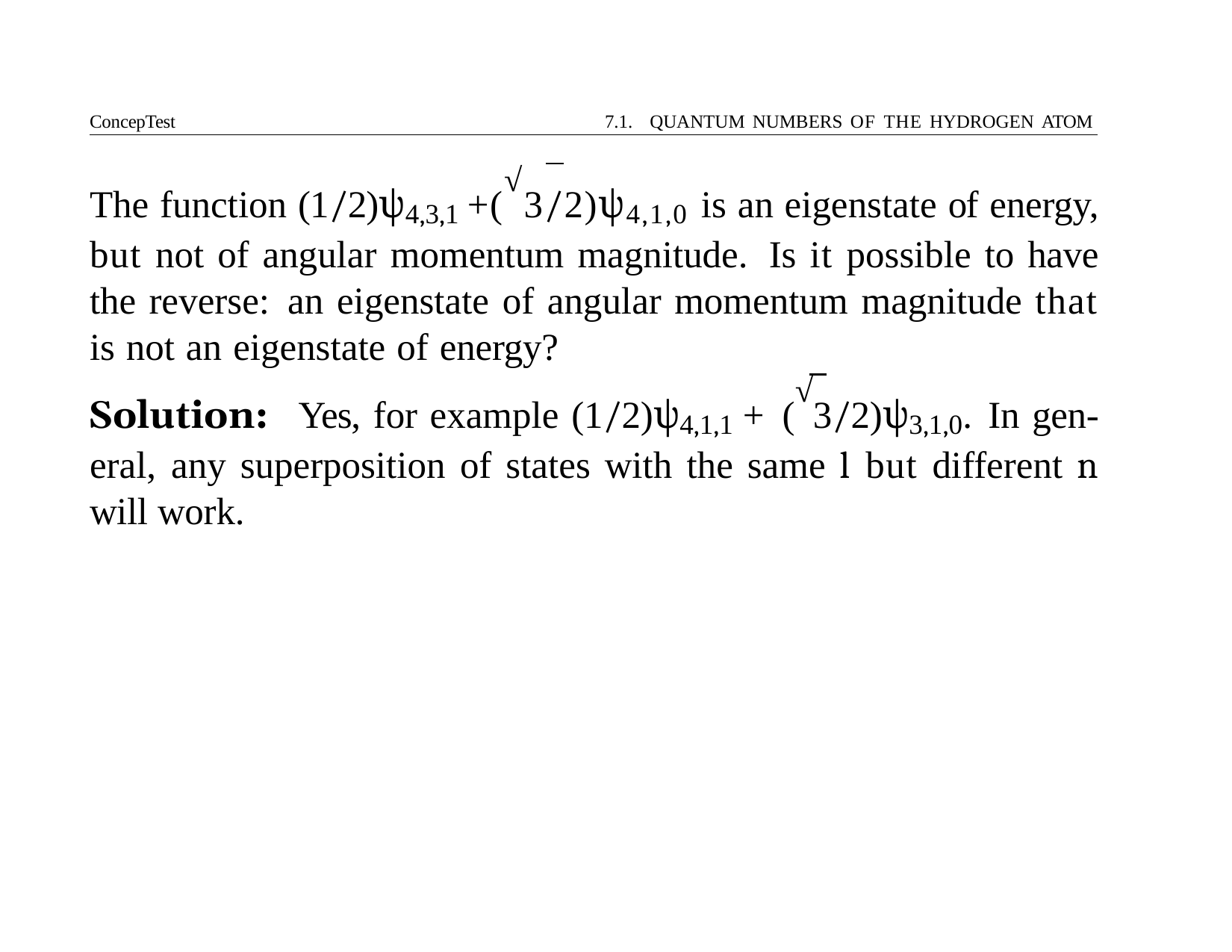

ConcepTest	7.1.  QUANTUM NUMBERS OF THE HYDROGEN ATOM

The function (1/2)ψ4,3,1 +(√3/2)ψ4,1,0 is an eigenstate of energy, but not of angular momentum magnitude.  Is it possible to have the reverse: an eigenstate of angular momentum magnitude that is not an eigenstate of energy?

Solution:  Yes, for example (1/2)ψ4,1,1 + (√3/2)ψ3,1,0. In gen- eral, any superposition of states with the same l but different n will work.